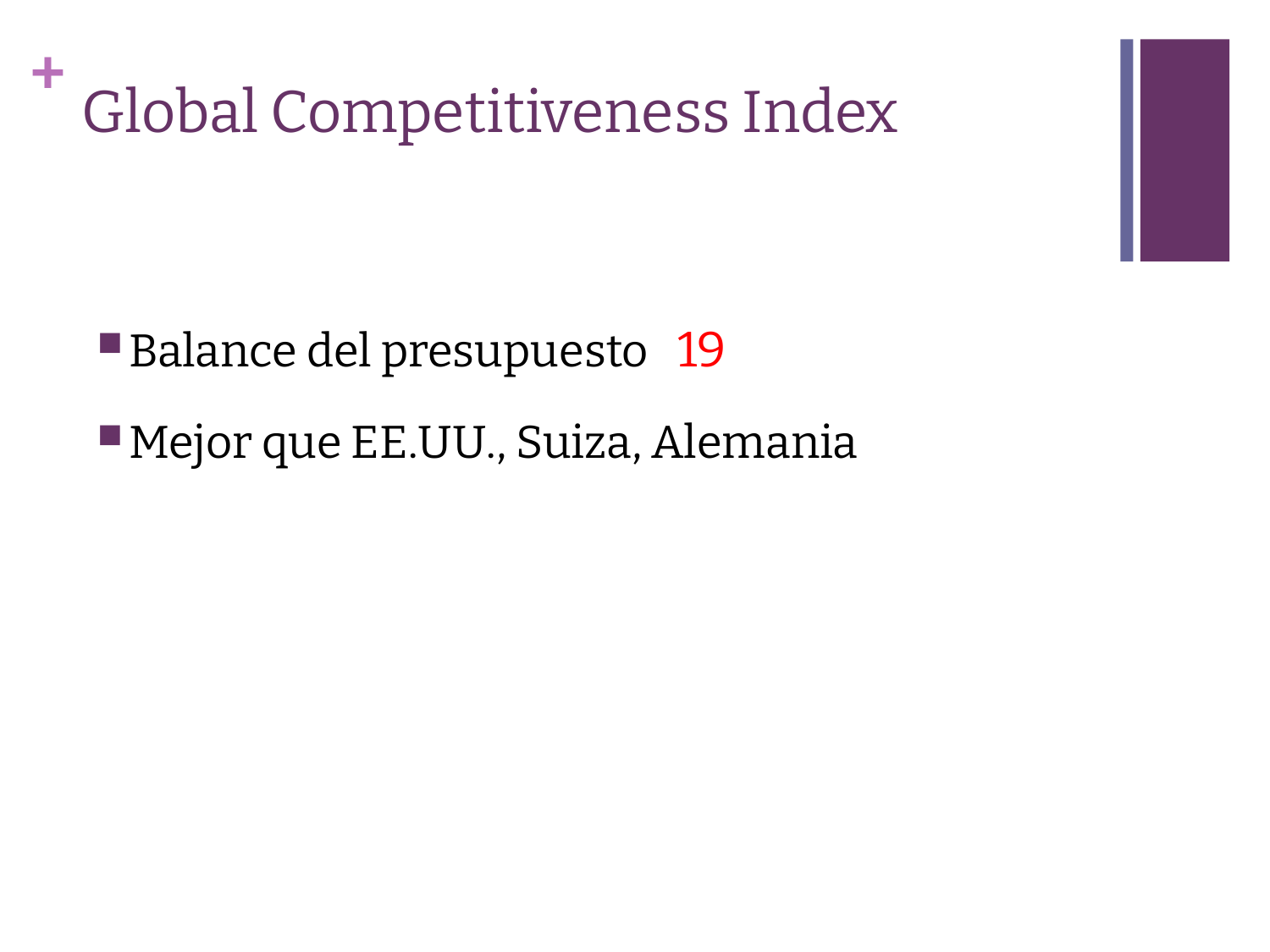

# Global Competitiveness Index
Balance del presupuesto   19
Mejor que EE.UU., Suiza, Alemania